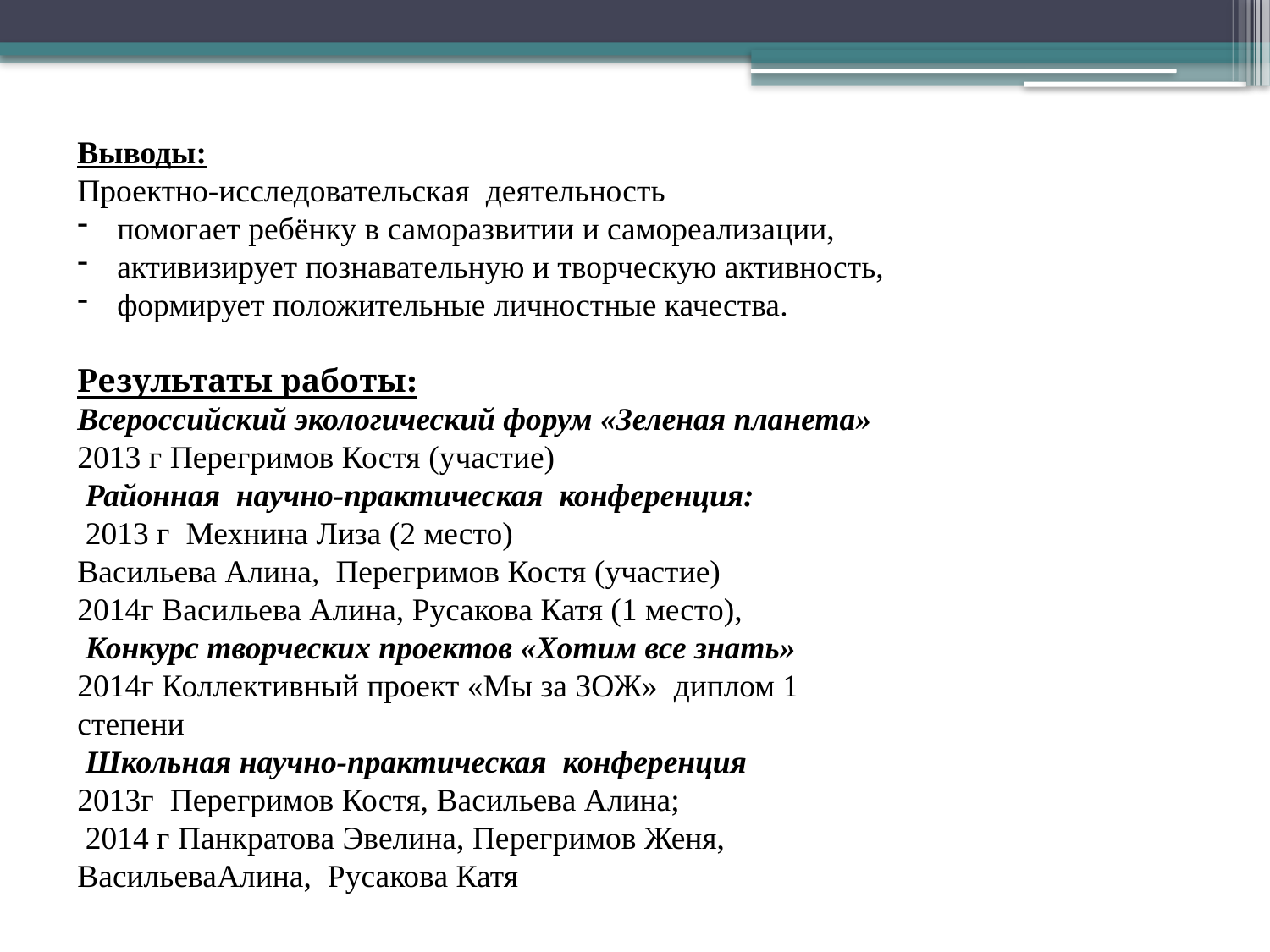

Выводы:
Проектно-исследовательская  деятельность
помогает ребёнку в саморазвитии и самореализации,
активизирует познавательную и творческую активность,
формирует положительные личностные качества.

Результаты работы:
Всероссийский экологический форум «Зеленая планета»
2013 г Перегримов Костя (участие)
 Районная  научно-практическая  конференция:
 2013 г  Мехнина Лиза (2 место)
Васильева Алина,  Перегримов Костя (участие)
2014г Васильева Алина, Русакова Катя (1 место),
 Конкурс творческих проектов «Хотим все знать»
2014г Коллективный проект «Мы за ЗОЖ»  диплом 1 степени
 Школьная научно-практическая  конференция
2013г  Перегримов Костя, Васильева Алина;
 2014 г Панкратова Эвелина, Перегримов Женя,  ВасильеваАлина,  Русакова Катя